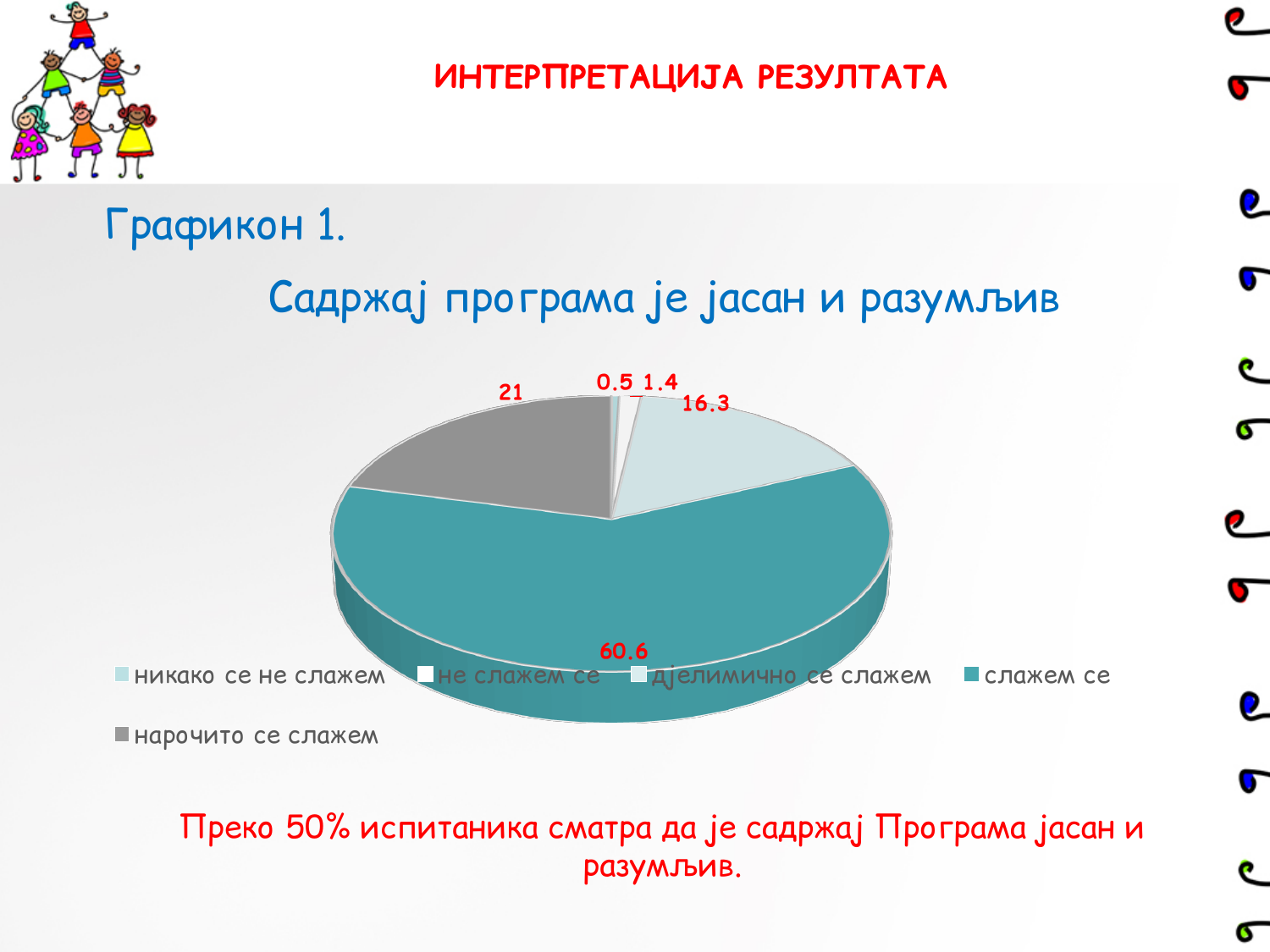

# ИНТЕРПРЕТАЦИЈА РЕЗУЛТАТА
Графикон 1.

[unsupported chart]

Преко 50% испитаника сматра да је садржај Програма јасан и разумљив.